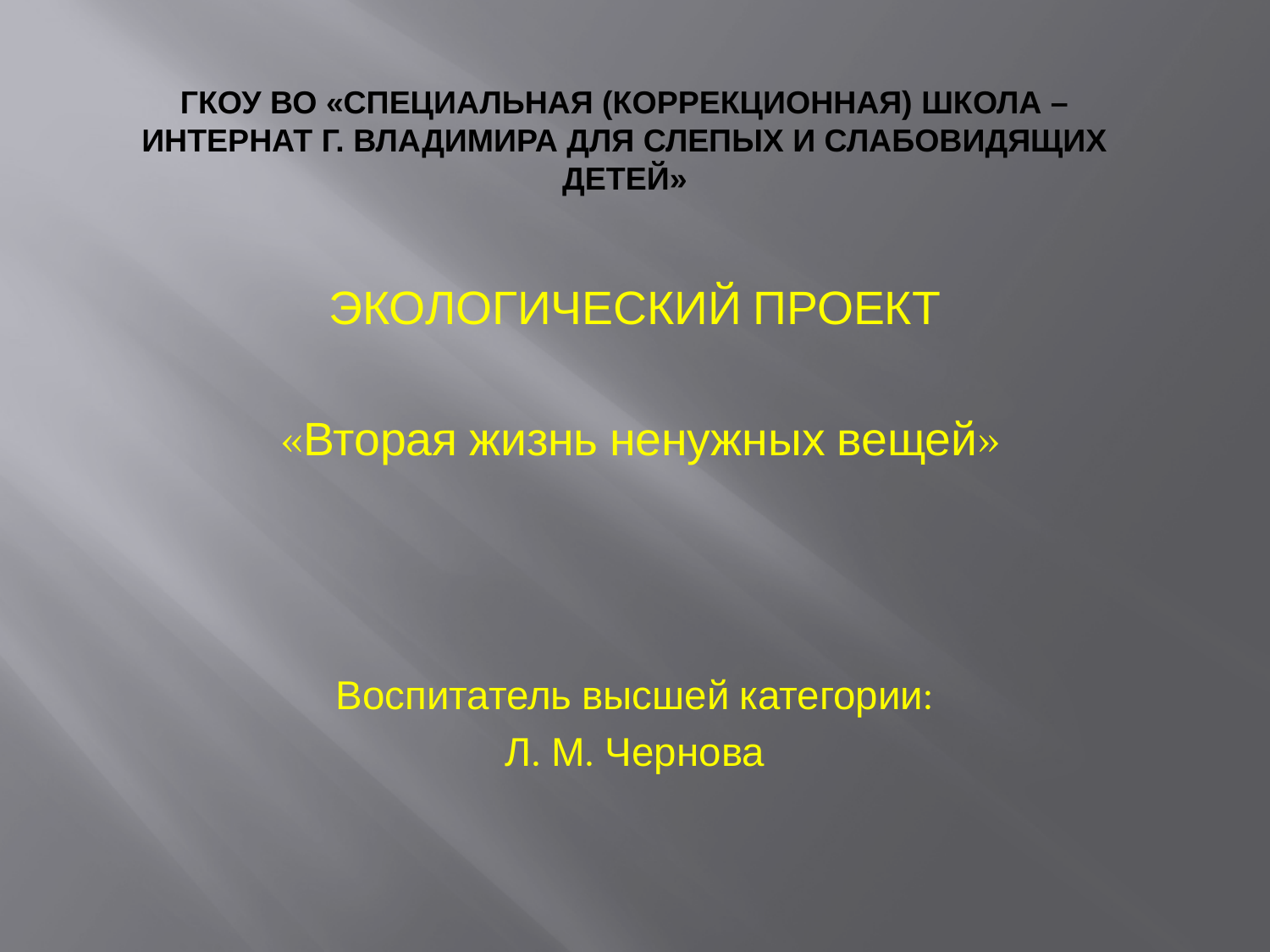

# ГКОУ ВО «Специальная (коррекционная) школа – интернат г. Владимира для слепых и слабовидящих детей»

ЭКОЛОГИЧЕСКИЙ ПРОЕКТ

 «Вторая жизнь ненужных вещей»

Воспитатель высшей категории:
Л. М. Чернова